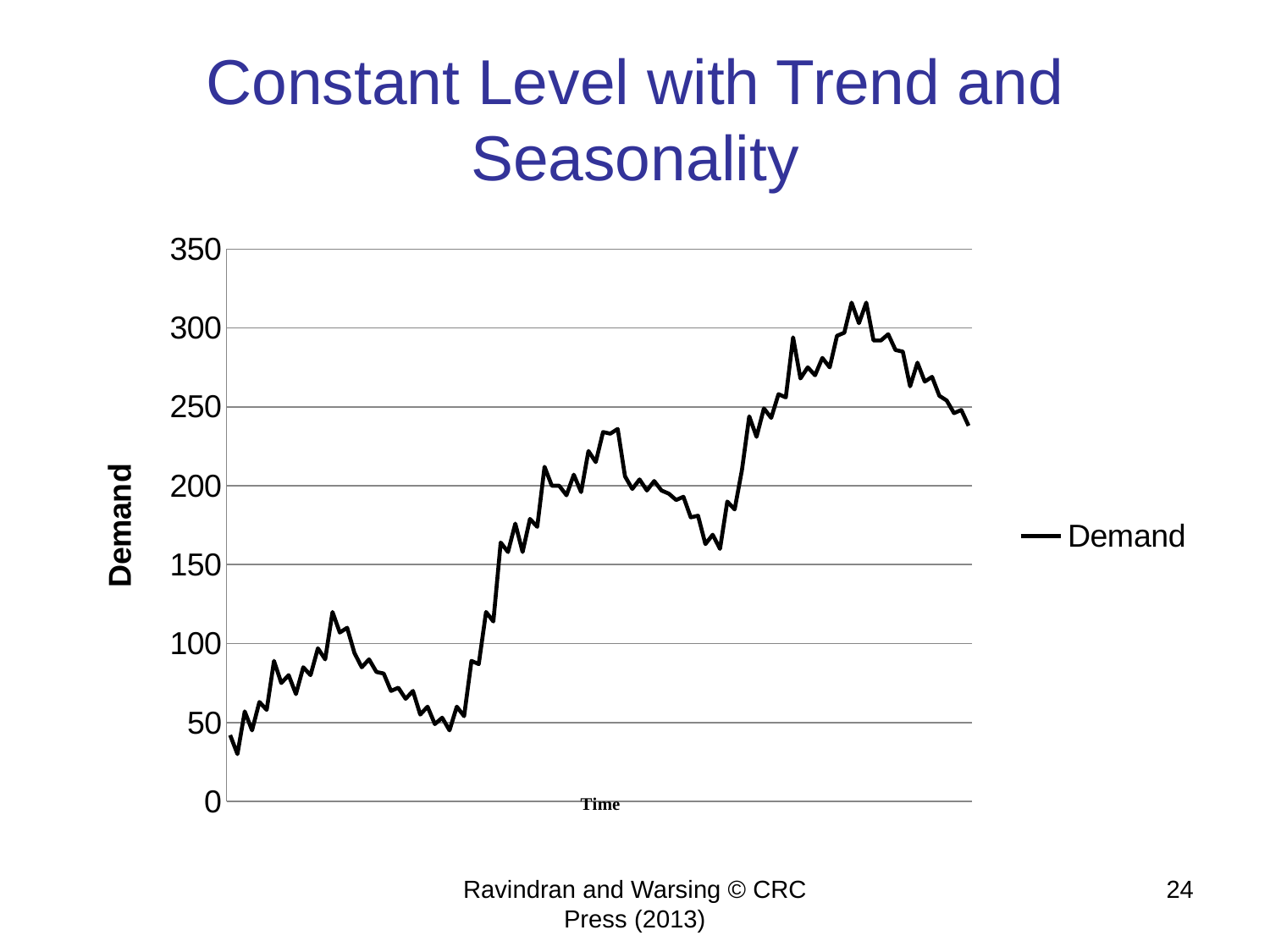

# Constant Level with Trend and Seasonality

### Chart

| Category |  |
|---|---|
| 1 | 42.0 |
| 2 | 30.0 |
| 3 | 57.0 |
| 4 | 45.0 |
| 5 | 63.0 |
| 6 | 58.0 |
| 7 | 89.0 |
| 8 | 75.0 |
| 9 | 80.0 |
| 10 | 68.0 |
| 11 | 85.0 |
| 12 | 80.0 |
| 13 | 97.0 |
| 14 | 90.0 |
| 15 | 120.0 |
| 16 | 107.0 |
| 17 | 110.0 |
| 18 | 94.0 |
| 19 | 85.0 |
| 20 | 90.0 |
| 21 | 82.0 |
| 22 | 81.0 |
| 23 | 70.0 |
| 24 | 72.0 |
| 25 | 65.0 |
| 26 | 70.0 |
| 27 | 55.0 |
| 28 | 60.0 |
| 29 | 49.0 |
| 30 | 53.0 |
| 31 | 45.0 |
| 32 | 60.0 |
| 33 | 54.0 |
| 34 | 89.0 |
| 35 | 87.0 |
| 36 | 120.0 |
| 37 | 114.0 |
| 38 | 164.0 |
| 39 | 158.0 |
| 40 | 176.0 |
| 41 | 158.0 |
| 42 | 179.0 |
| 43 | 174.0 |
| 44 | 212.0 |
| 45 | 200.0 |
| 46 | 200.0 |
| 47 | 194.0 |
| 48 | 207.0 |
| 49 | 196.0 |
| 50 | 222.0 |
| 51 | 215.0 |
| 52 | 234.0 |
| 53 | 233.0 |
| 54 | 236.0 |
| 55 | 206.0 |
| 56 | 198.0 |
| 57 | 204.0 |
| 58 | 197.0 |
| 59 | 203.0 |
| 60 | 197.0 |
| 61 | 195.0 |
| 62 | 191.0 |
| 63 | 193.0 |
| 64 | 180.0 |
| 65 | 181.0 |
| 66 | 163.0 |
| 67 | 169.0 |
| 68 | 160.0 |
| 69 | 190.0 |
| 70 | 185.0 |
| 71 | 210.0 |
| 72 | 244.0 |
| 73 | 231.0 |
| 74 | 249.0 |
| 75 | 243.0 |
| 76 | 258.0 |
| 77 | 256.0 |
| 78 | 294.0 |
| 79 | 268.0 |
| 80 | 275.0 |
| 81 | 270.0 |
| 82 | 281.0 |
| 83 | 275.0 |
| 84 | 295.0 |
| 85 | 297.0 |
| 86 | 316.0 |
| 87 | 303.0 |
| 88 | 316.0 |
| 89 | 292.0 |
| 90 | 292.0 |
| 91 | 296.0 |
| 92 | 286.0 |
| 93 | 285.0 |
| 94 | 263.0 |
| 95 | 278.0 |
| 96 | 266.0 |
| 97 | 269.0 |
| 98 | 257.0 |
| 99 | 254.0 |
| 100 | 246.0 |
| 101 | 248.0 |
| 102 | 238.0 |
Ravindran and Warsing © CRC Press (2013)
24